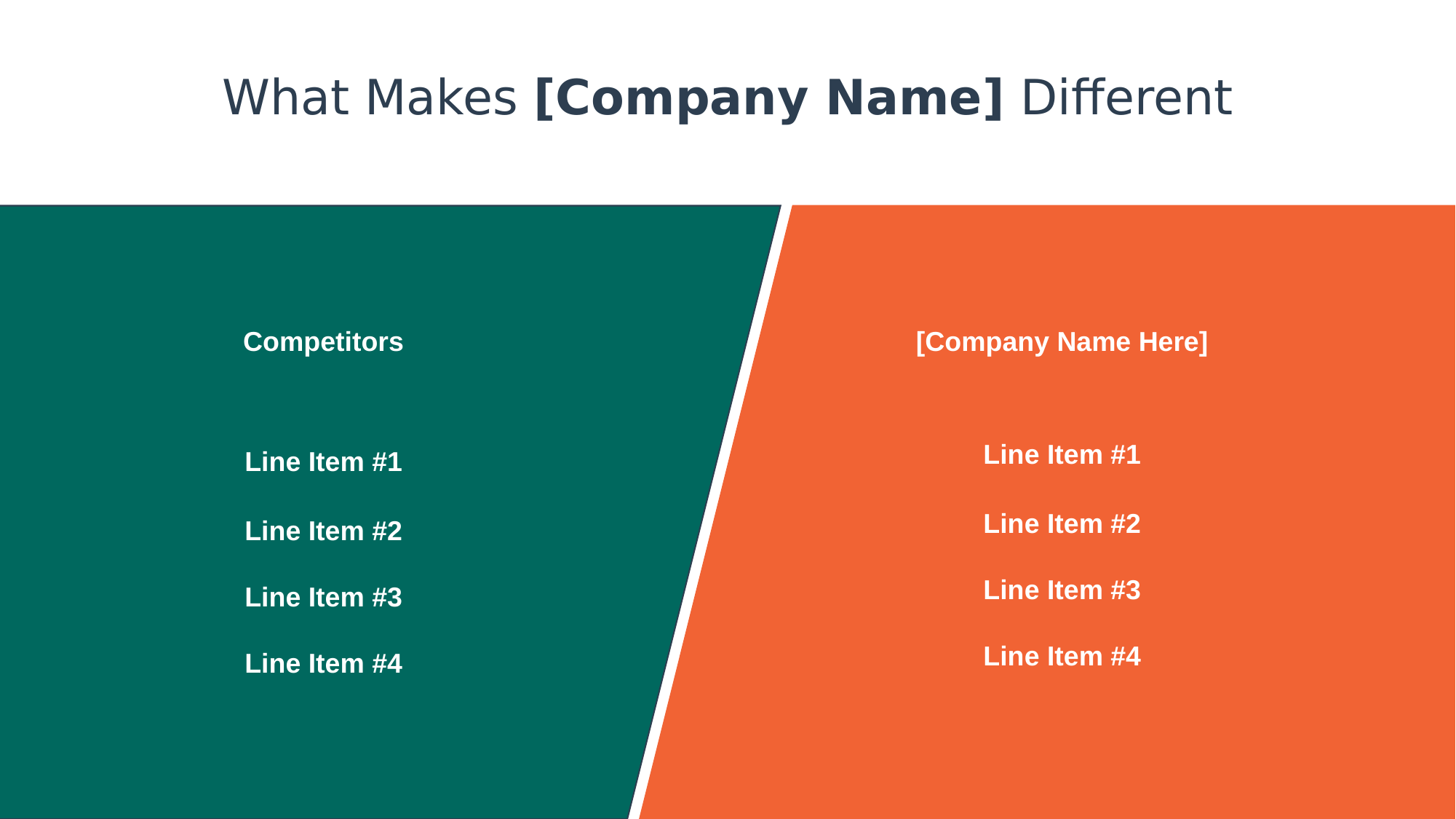

What Makes [Company Name] Different

Competitors
[Company Name Here]
Line Item #1
Line Item #1
Line Item #2
Line Item #2
Line Item #3
Line Item #3
Line Item #4
Line Item #4